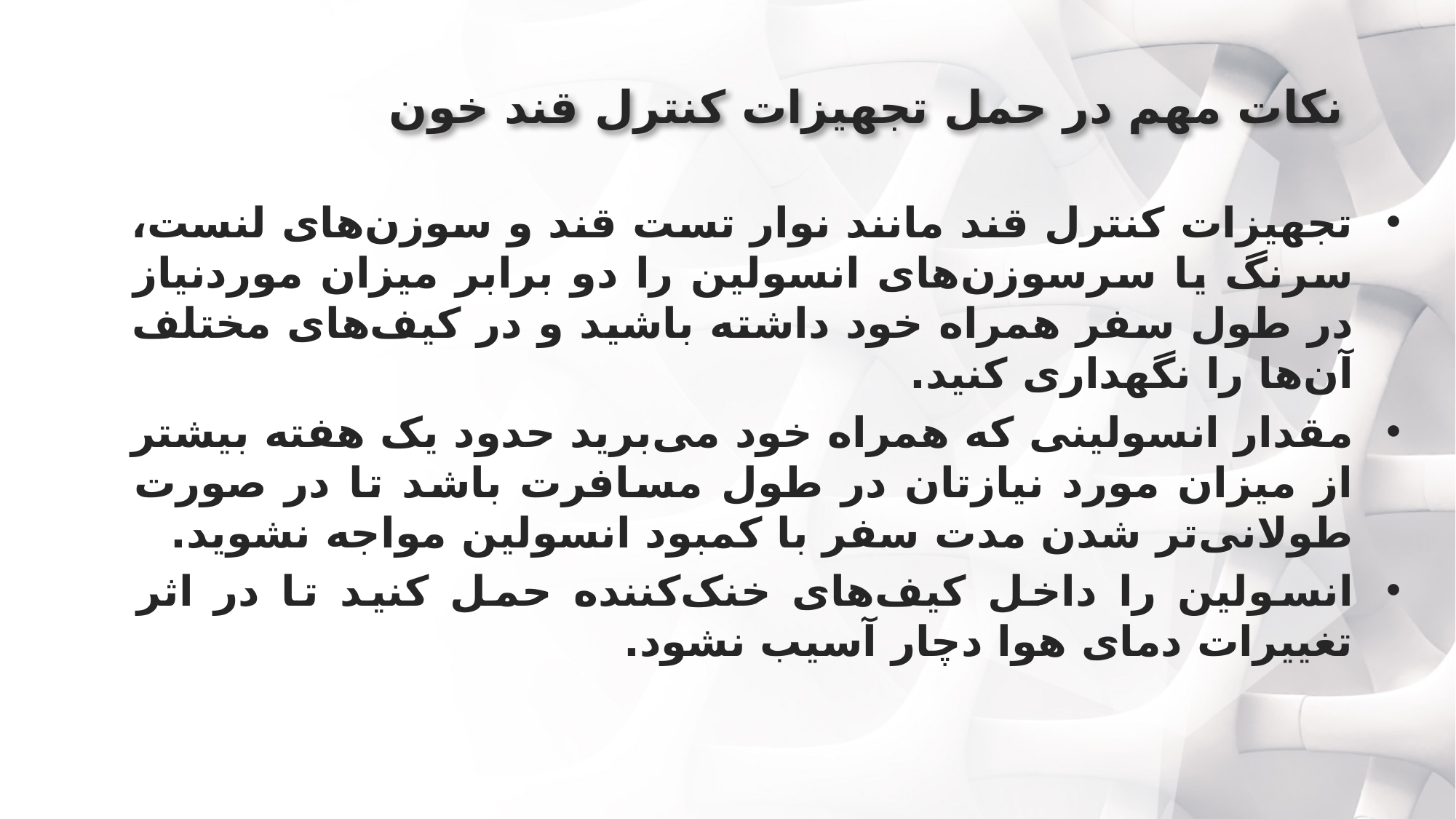

# نکات مهم در حمل تجهیزات کنترل قند خون
تجهیزات کنترل قند مانند نوار تست قند و سوزن‌های لنست، سرنگ یا سرسوزن‌های انسولین را دو برابر میزان موردنیاز در طول سفر همراه خود داشته باشید و در کیف‌های مختلف آن‌ها را نگهداری کنید.
مقدار انسولینی که همراه خود می‌برید حدود یک هفته بیشتر از میزان مورد نیازتان در طول مسافرت باشد تا در صورت طولانی‌تر شدن مدت سفر با کمبود انسولین مواجه نشوید.
انسولین را داخل کیف‌های خنک‌کننده حمل کنید تا در اثر تغییرات دمای هوا دچار آسیب نشود.